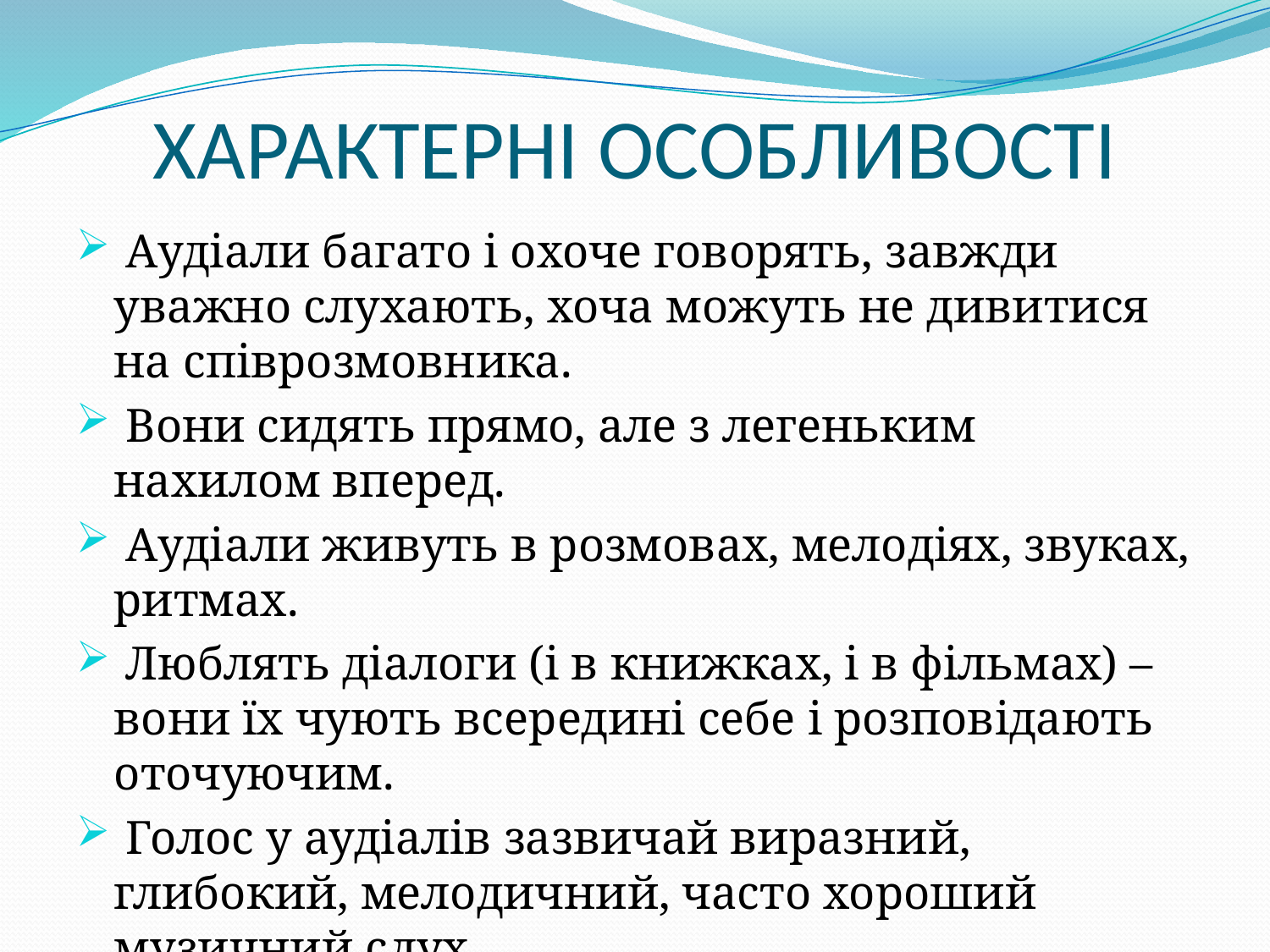

# ХАРАКТЕРНІ ОСОБЛИВОСТІ
 Аудіали багато і охоче говорять, завжди уважно слухають, хоча можуть не дивитися на співрозмовника.
 Вони сидять прямо, але з легеньким нахилом вперед.
 Аудіали живуть в розмовах, мелодіях, звуках, ритмах.
 Люблять діалоги (і в книжках, і в фільмах) – вони їх чують всередині себе і розповідають оточуючим.
 Голос у аудіалів зазвичай виразний, глибокий, мелодичний, часто хороший музичний слух.